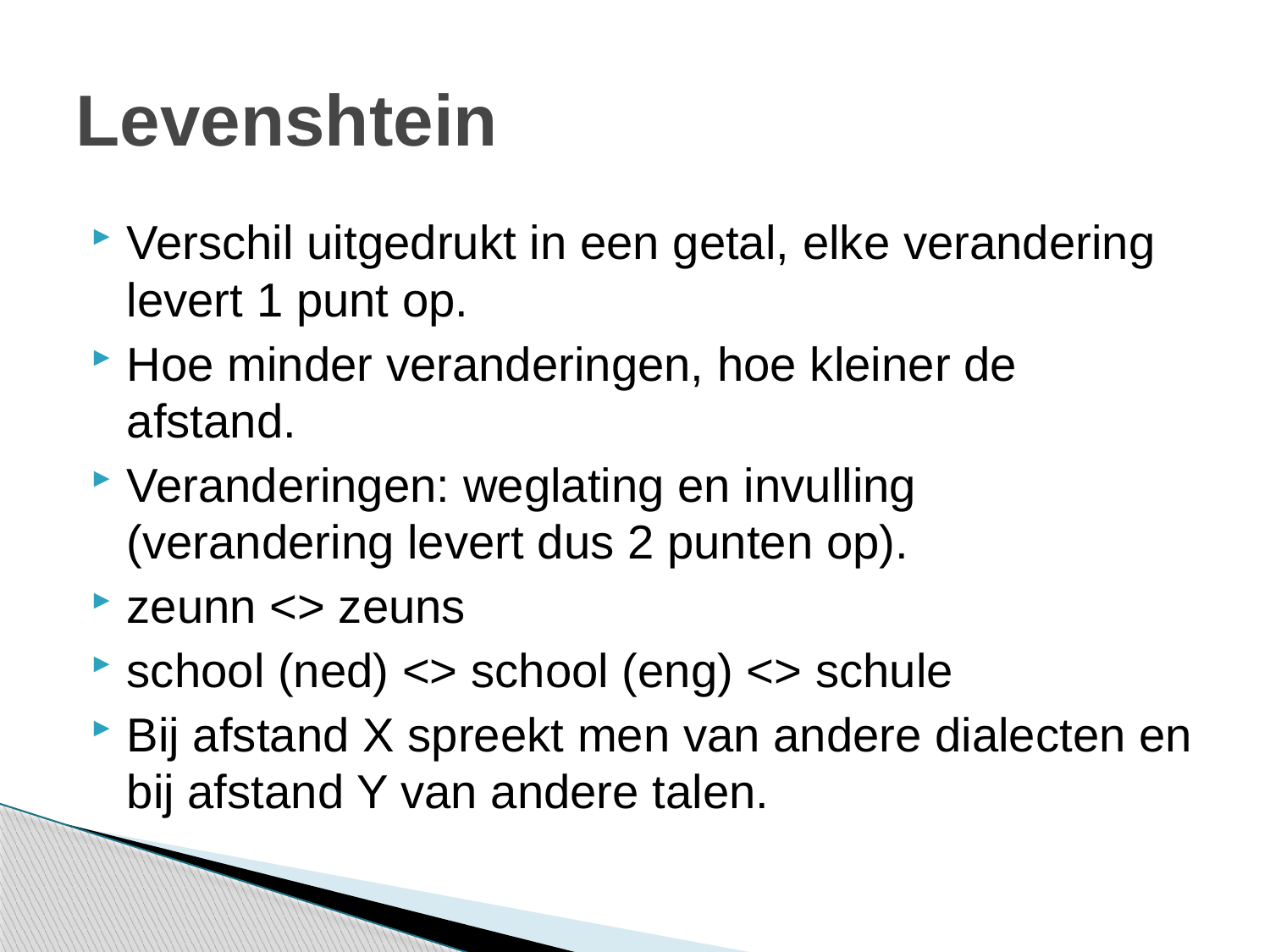

# Levenshtein
Verschil uitgedrukt in een getal, elke verandering levert 1 punt op.
Hoe minder veranderingen, hoe kleiner de afstand.
Veranderingen: weglating en invulling (verandering levert dus 2 punten op).
zeunn <> zeuns
school (ned) <> school (eng) <> schule
Bij afstand X spreekt men van andere dialecten en bij afstand Y van andere talen.